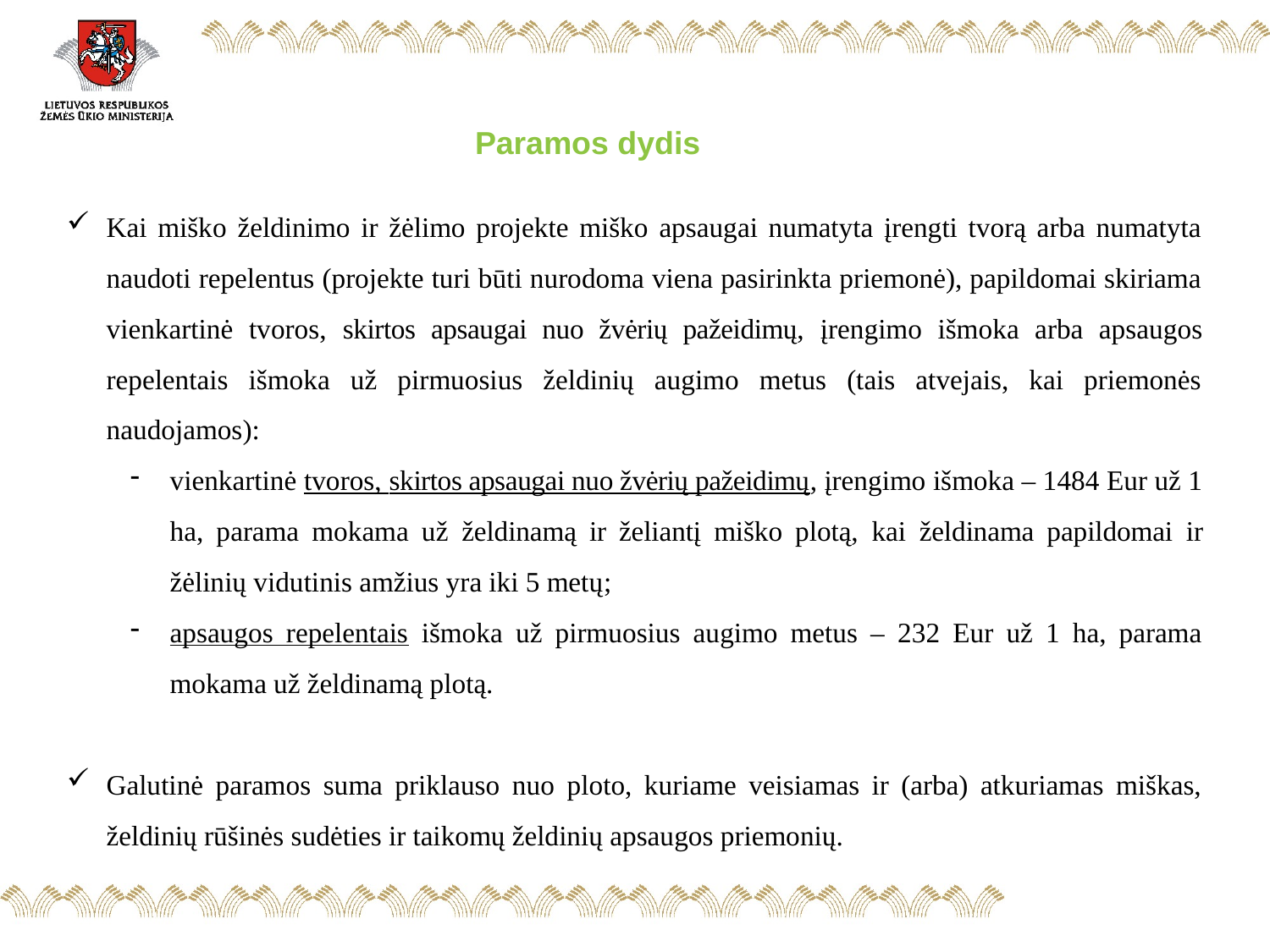

Paramos dydis
Kai miško želdinimo ir žėlimo projekte miško apsaugai numatyta įrengti tvorą arba numatyta naudoti repelentus (projekte turi būti nurodoma viena pasirinkta priemonė), papildomai skiriama vienkartinė tvoros, skirtos apsaugai nuo žvėrių pažeidimų, įrengimo išmoka arba apsaugos repelentais išmoka už pirmuosius želdinių augimo metus (tais atvejais, kai priemonės naudojamos):
vienkartinė tvoros, skirtos apsaugai nuo žvėrių pažeidimų, įrengimo išmoka – 1484 Eur už 1 ha, parama mokama už želdinamą ir želiantį miško plotą, kai želdinama papildomai ir žėlinių vidutinis amžius yra iki 5 metų;
apsaugos repelentais išmoka už pirmuosius augimo metus – 232 Eur už 1 ha, parama mokama už želdinamą plotą.

Galutinė paramos suma priklauso nuo ploto, kuriame veisiamas ir (arba) atkuriamas miškas, želdinių rūšinės sudėties ir taikomų želdinių apsaugos priemonių.